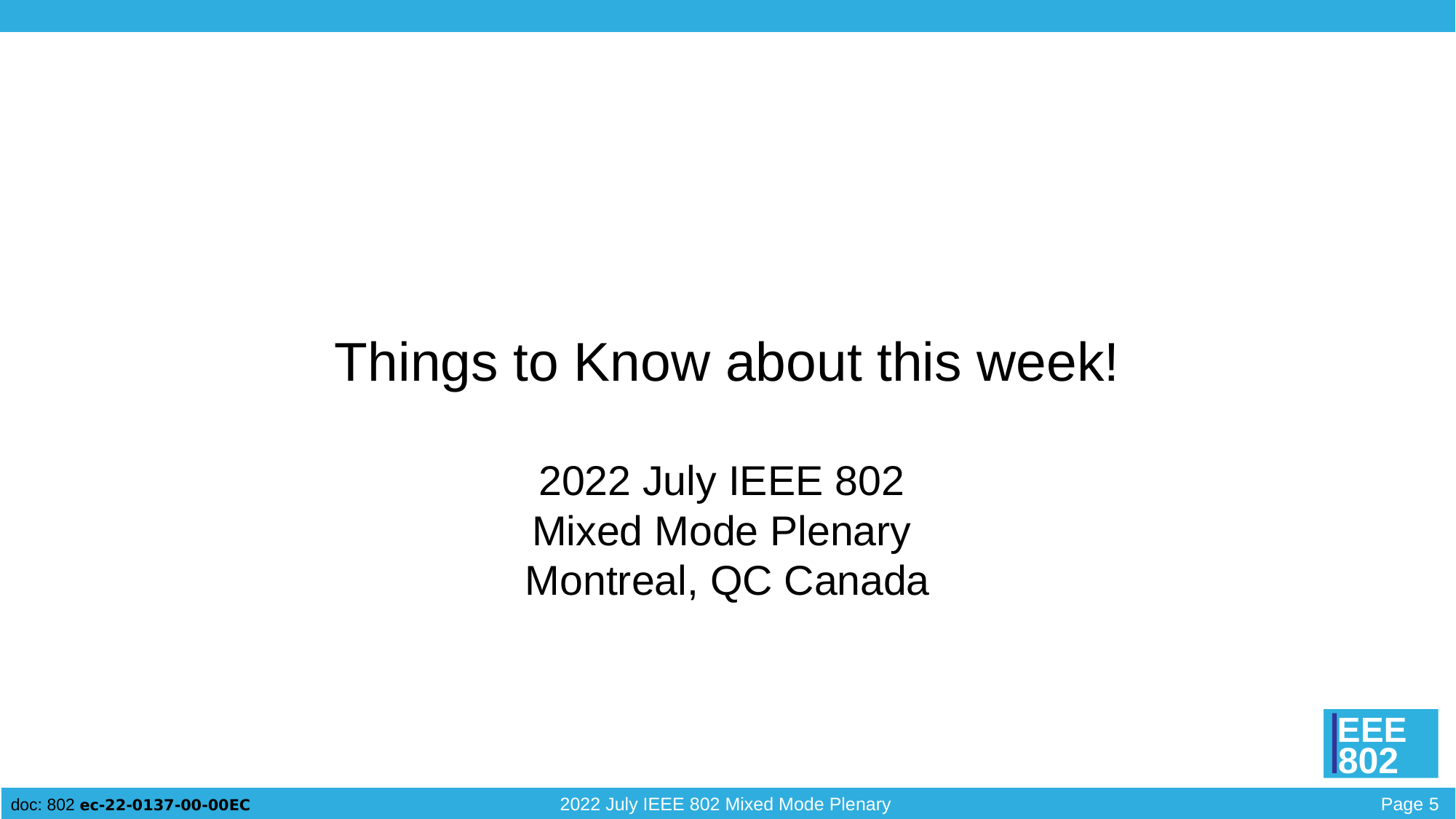

# Things to Know about this week!
2022 July IEEE 802
Mixed Mode Plenary
Montreal, QC Canada